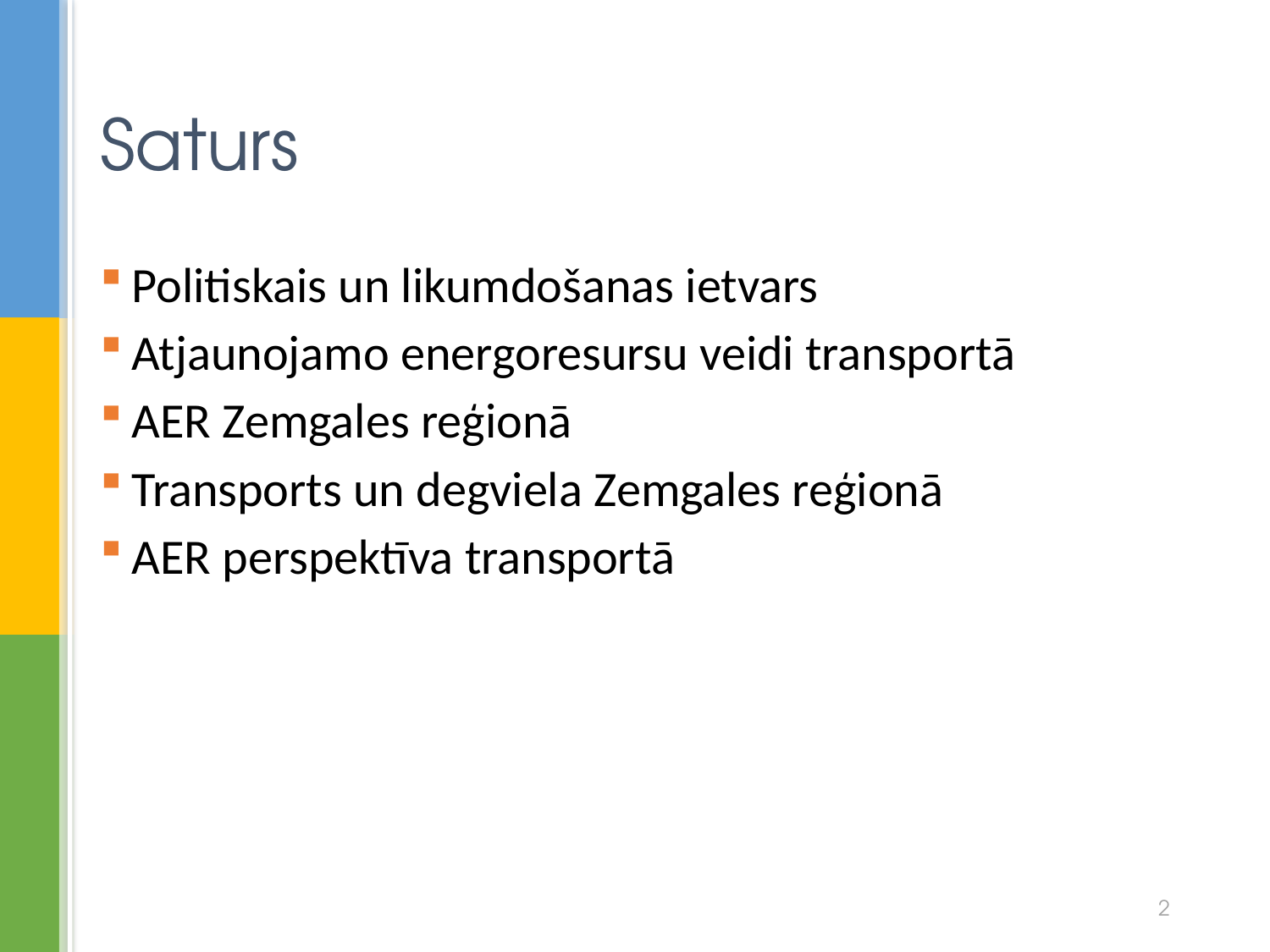

# Saturs
Politiskais un likumdošanas ietvars
Atjaunojamo energoresursu veidi transportā
AER Zemgales reģionā
Transports un degviela Zemgales reģionā
AER perspektīva transportā
2